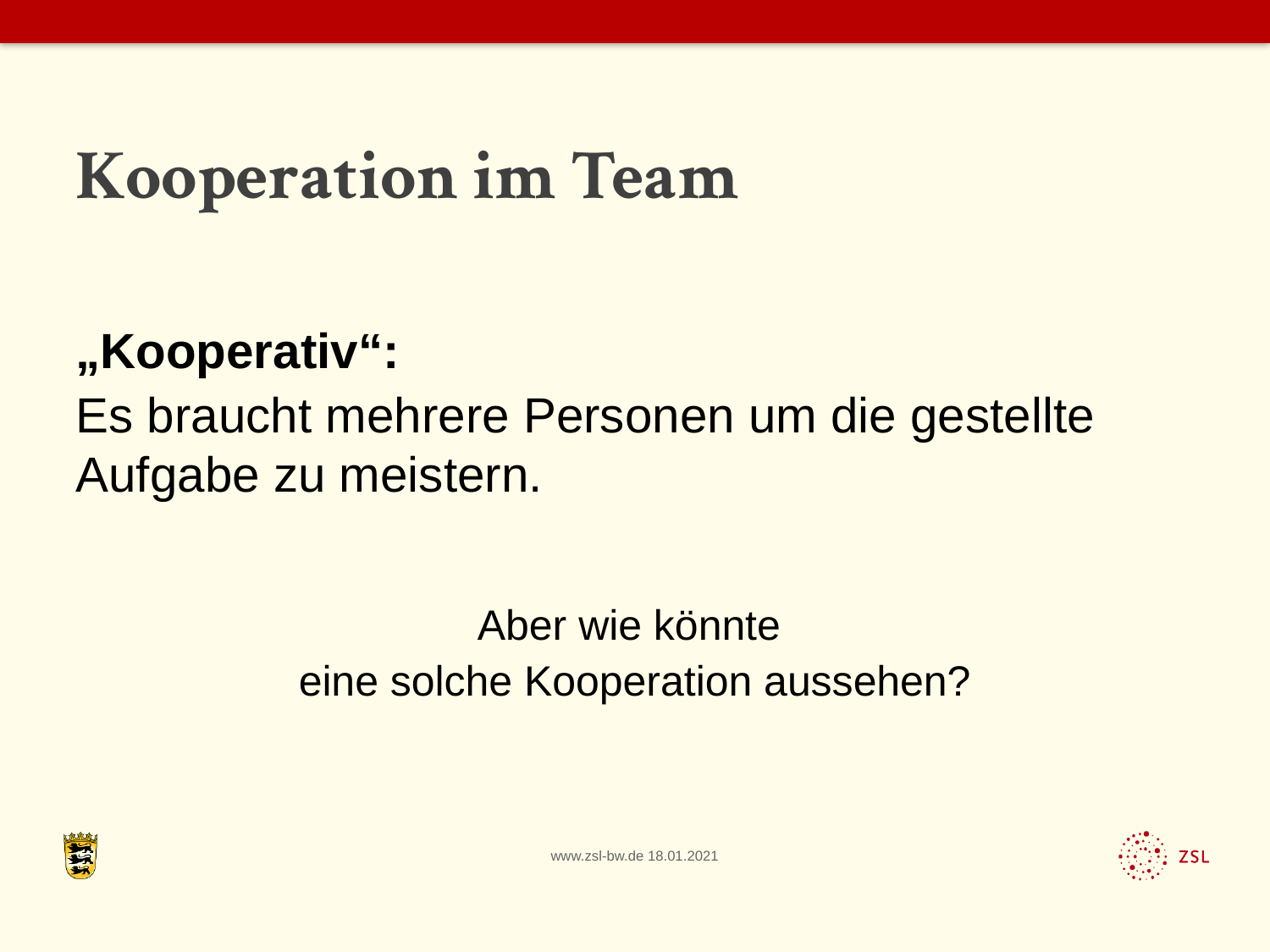

# Kooperation im Team

„Kooperativ“:
Es braucht mehrere Personen um die gestellte Aufgabe zu meistern.

Aber wie könnte
eine solche Kooperation aussehen?